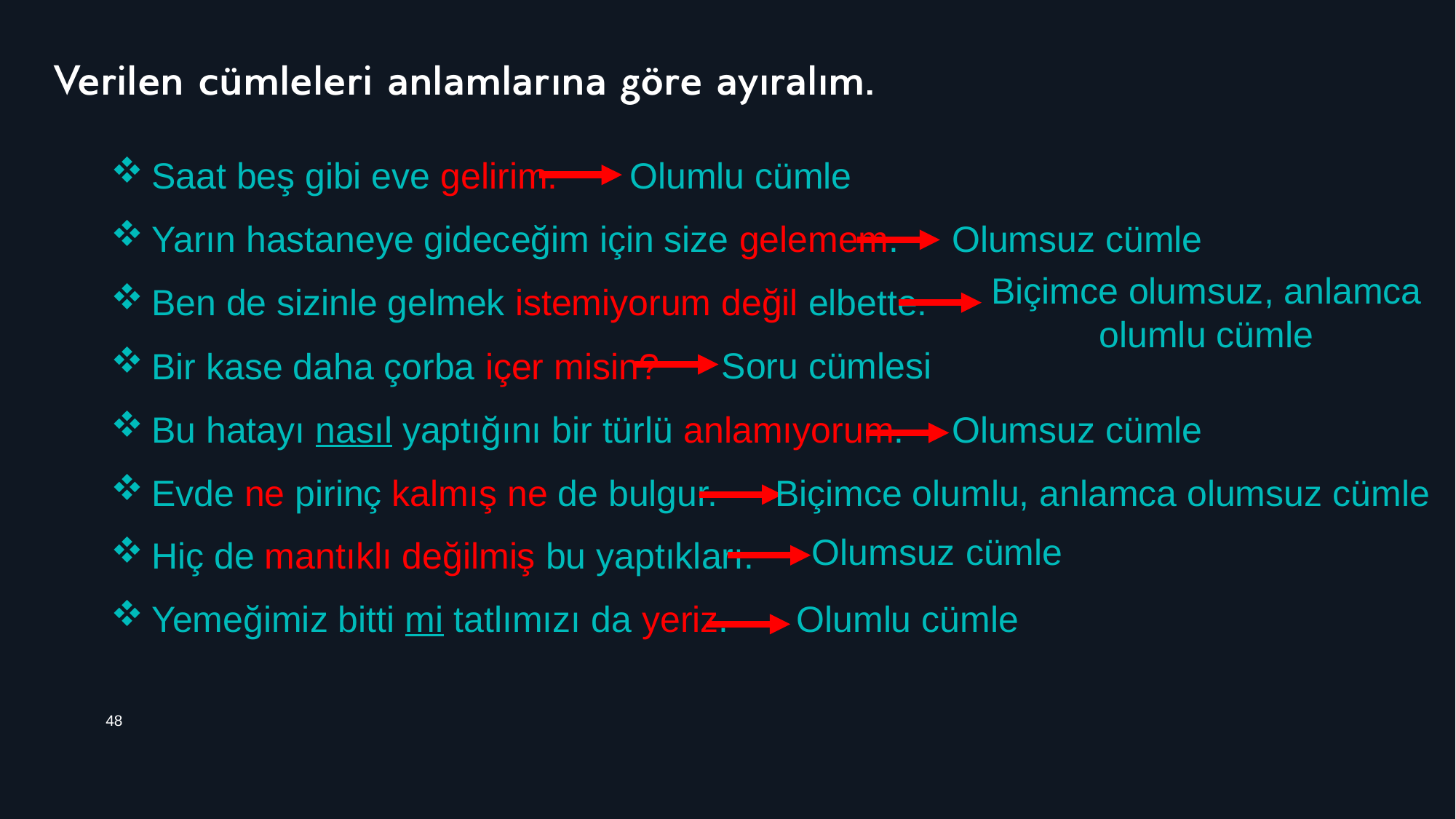

# Verilen cümleleri anlamlarına göre ayıralım.
Olumlu cümle
Saat beş gibi eve gelirim.
Olumsuz cümle
Yarın hastaneye gideceğim için size gelemem.
Biçimce olumsuz, anlamca olumlu cümle
Ben de sizinle gelmek istemiyorum değil elbette.
Soru cümlesi
Bir kase daha çorba içer misin?
Bu hatayı nasıl yaptığını bir türlü anlamıyorum.
Olumsuz cümle
Biçimce olumlu, anlamca olumsuz cümle
Evde ne pirinç kalmış ne de bulgur.
Olumsuz cümle
Hiç de mantıklı değilmiş bu yaptıkları.
Olumlu cümle
Yemeğimiz bitti mi tatlımızı da yeriz.
48